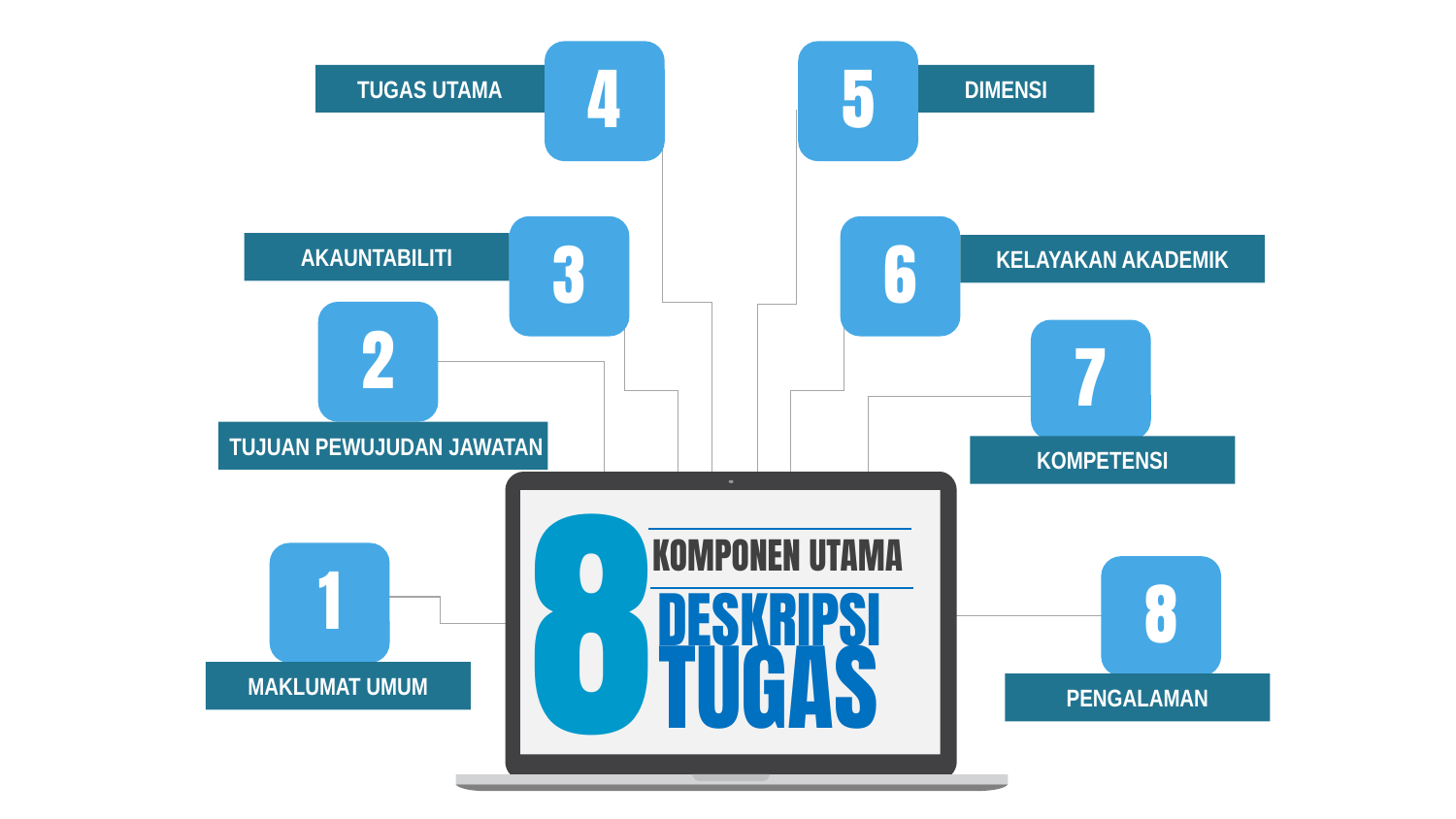

4
5
TUGAS UTAMA
DIMENSI
3
6
AKAUNTABILITI
KELAYAKAN AKADEMIK
2
7
TUJUAN PEWUJUDAN JAWATAN
KOMPETENSI

KOMPONEN UTAMA
1
8
8
DESKRIPSI
TUGAS
MAKLUMAT UMUM
PENGALAMAN